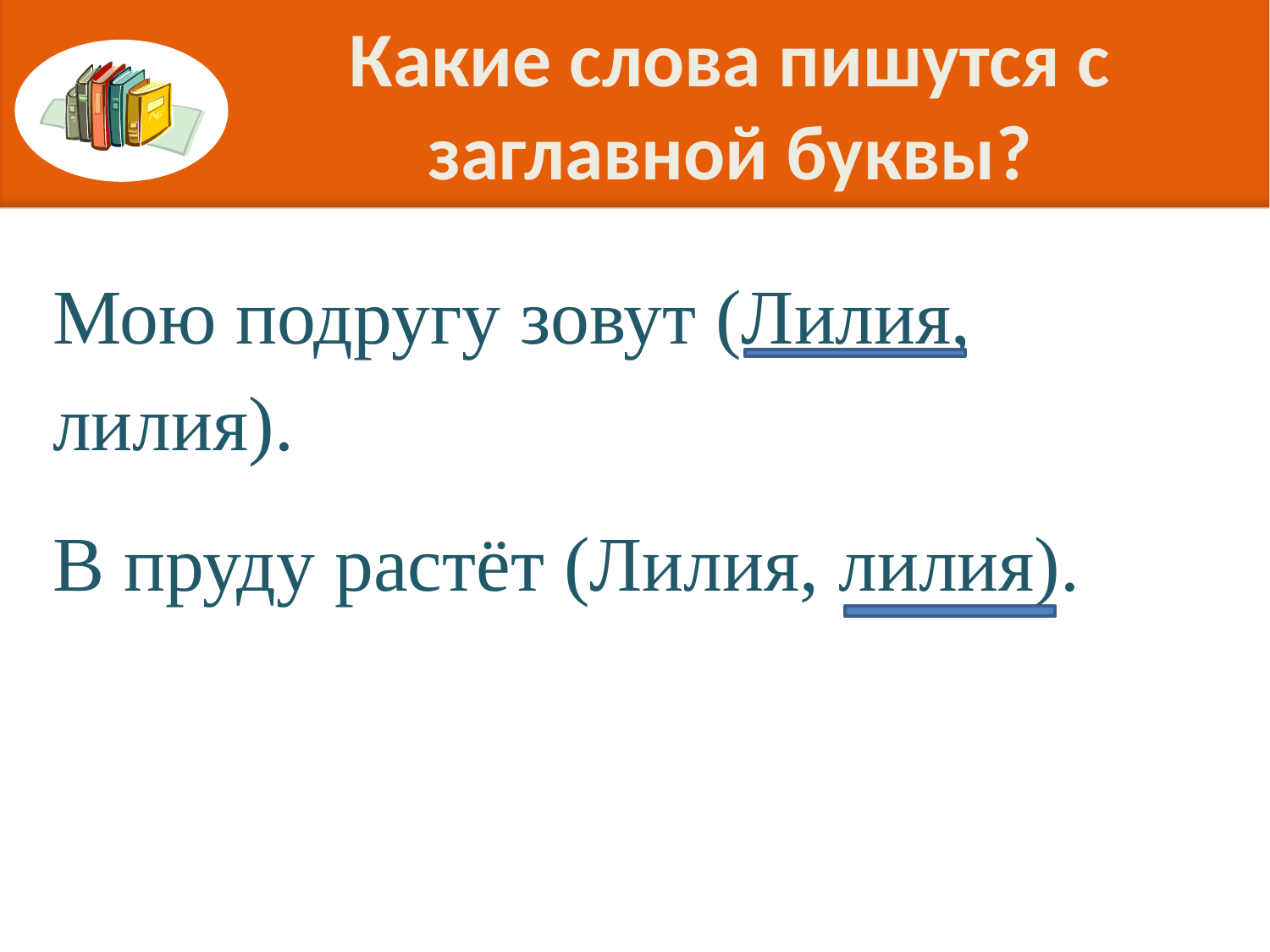

# Какие слова пишутся с заглавной буквы?
Мою подругу зовут (Лилия, лилия).
В пруду растёт (Лилия, лилия).